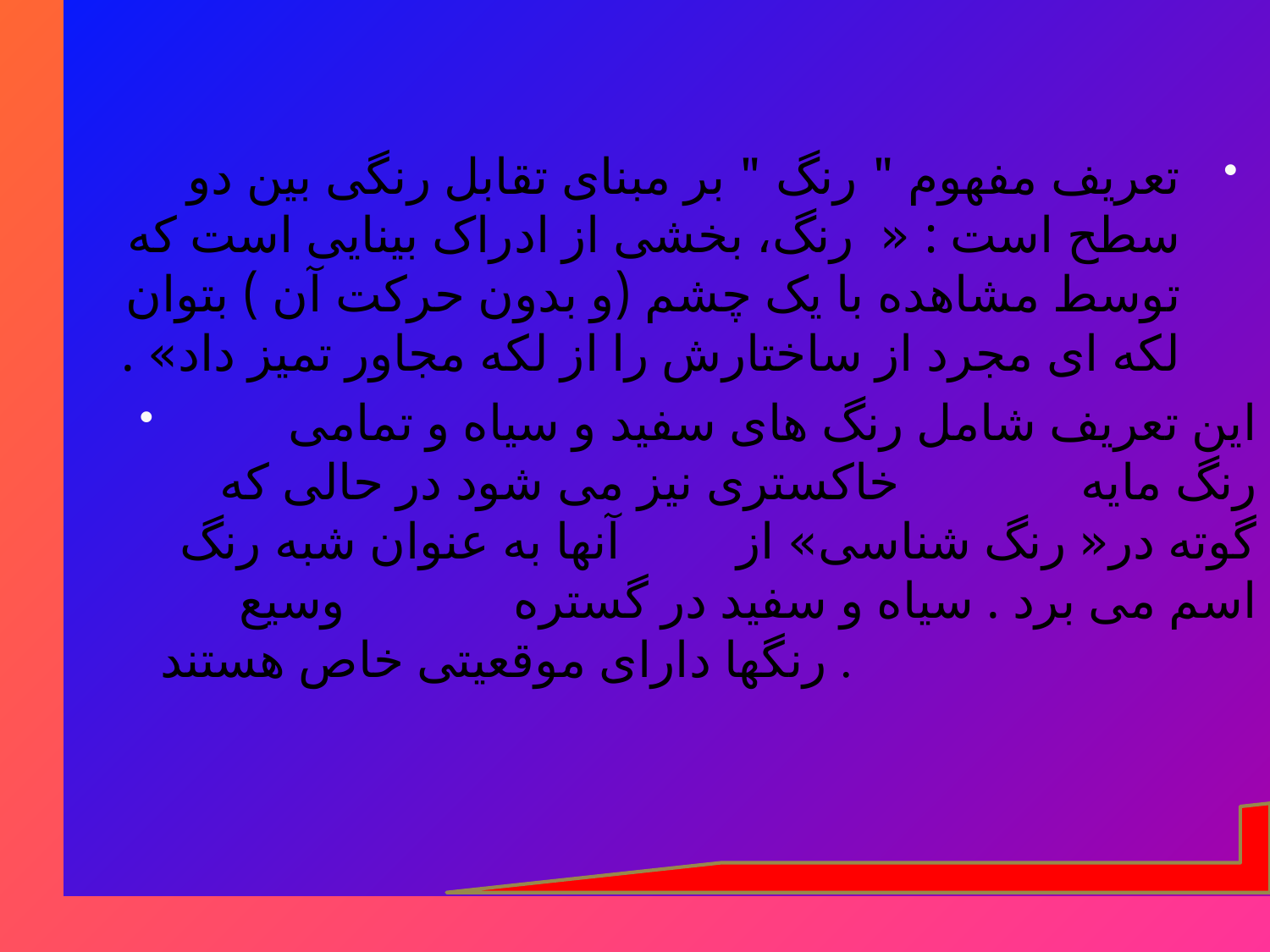

تعریف مفهوم " رنگ " بر مبنای تقابل رنگی بین دو سطح است : «  رنگ، بخشی از ادراک بینایی است که توسط مشاهده با یک چشم (و بدون حرکت آن ) بتوان لکه ای مجرد از ساختارش را از لکه مجاور تمیز داد» .
       این تعریف شامل رنگ های سفید و سیاه و تمامی رنگ مایه              خاکستری نیز می شود در حالی که گوته در« رنگ شناسی» از         آنها به عنوان شبه رنگ اسم می برد . سیاه و سفید در گستره             وسیع رنگها دارای موقعیتی خاص هستند .
#